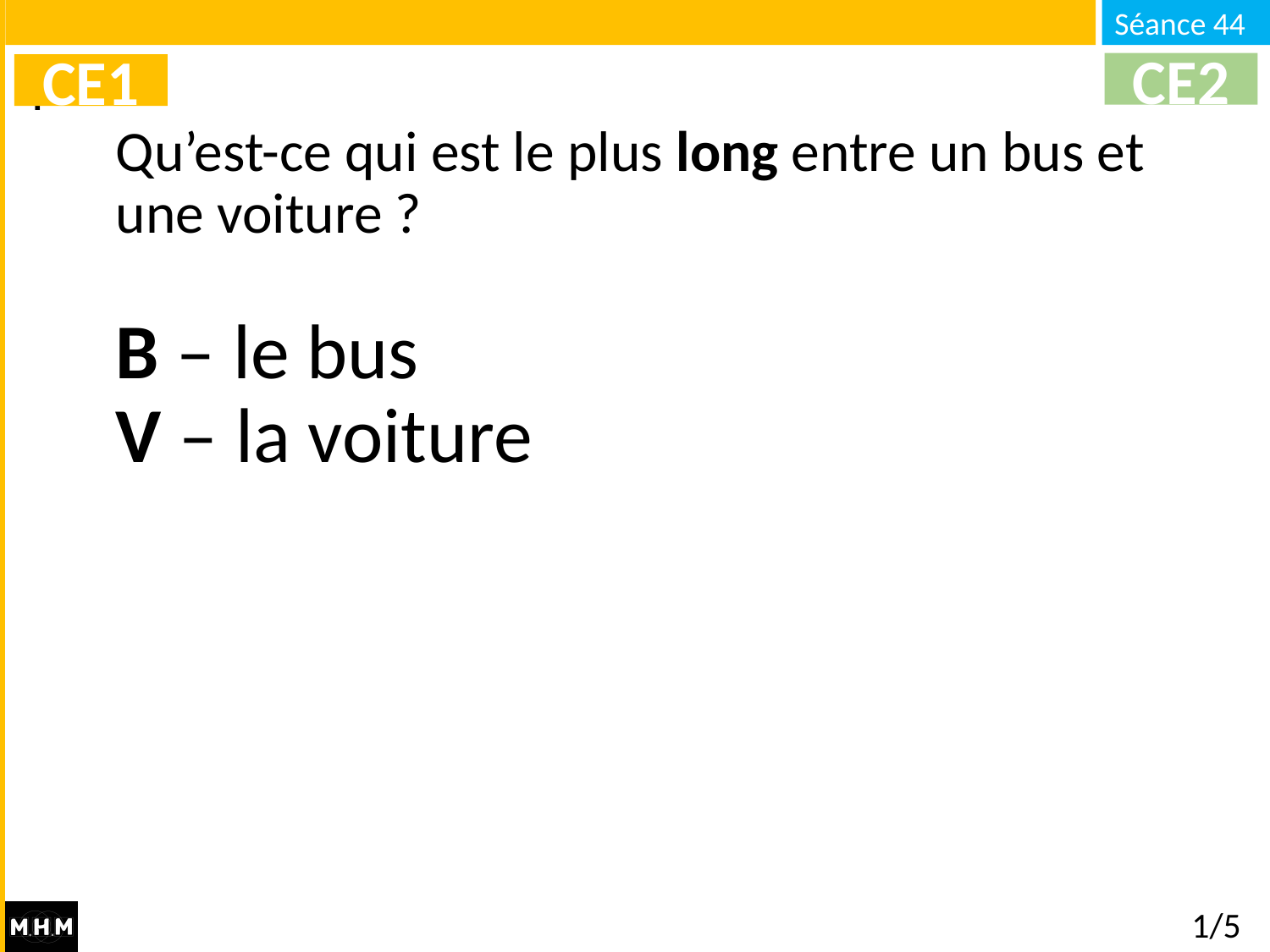

CE2
CE1
# Qu’est-ce qui est le plus long entre un bus et une voiture ?
B – le bus
V – la voiture
1/5